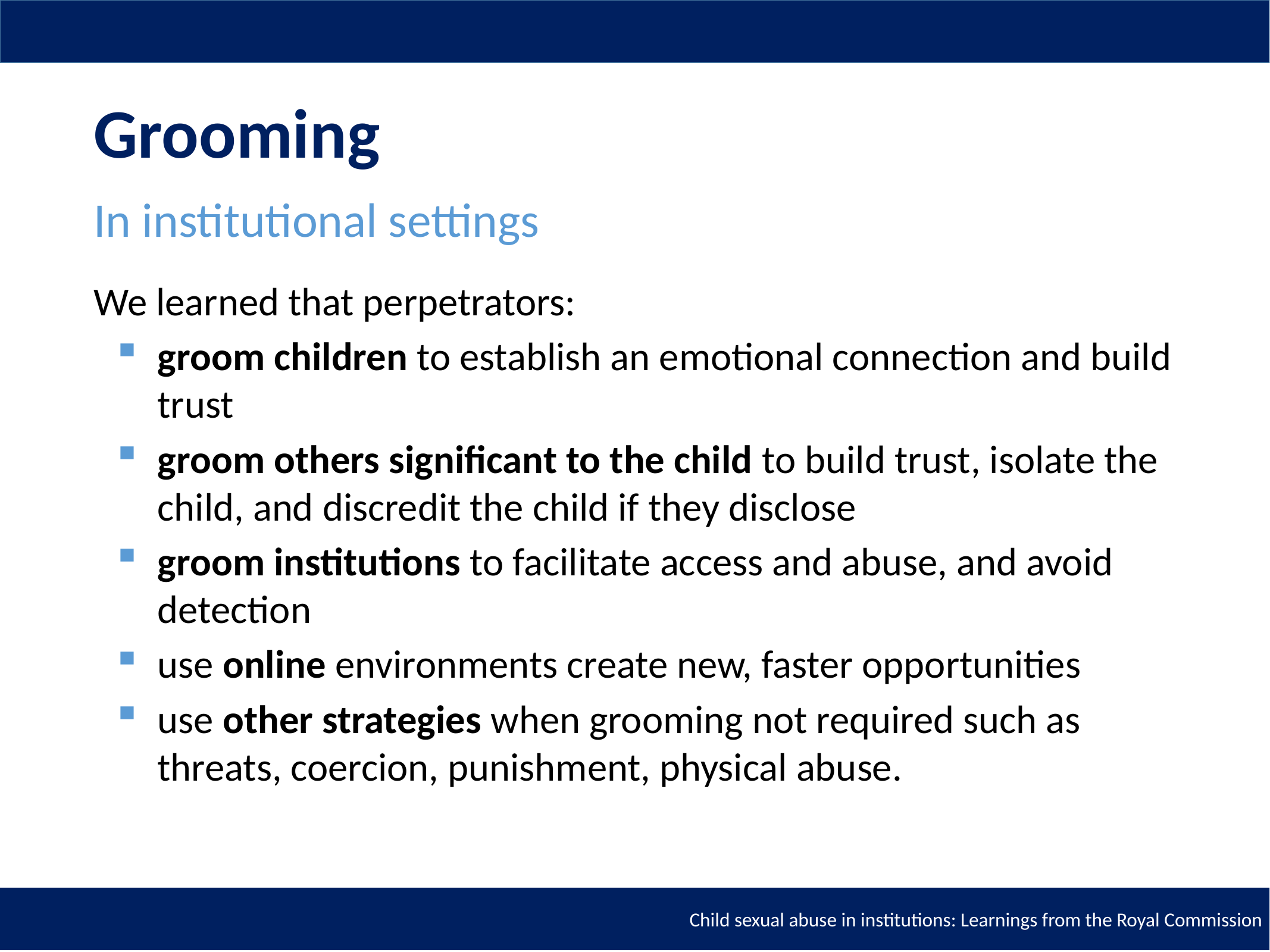

# Grooming
In institutional settings
We learned that perpetrators:
groom children to establish an emotional connection and build trust
groom others significant to the child to build trust, isolate the child, and discredit the child if they disclose
groom institutions to facilitate access and abuse, and avoid detection
use online environments create new, faster opportunities
use other strategies when grooming not required such as threats, coercion, punishment, physical abuse.

Child sexual abuse in institutions: Learnings from the Royal Commission